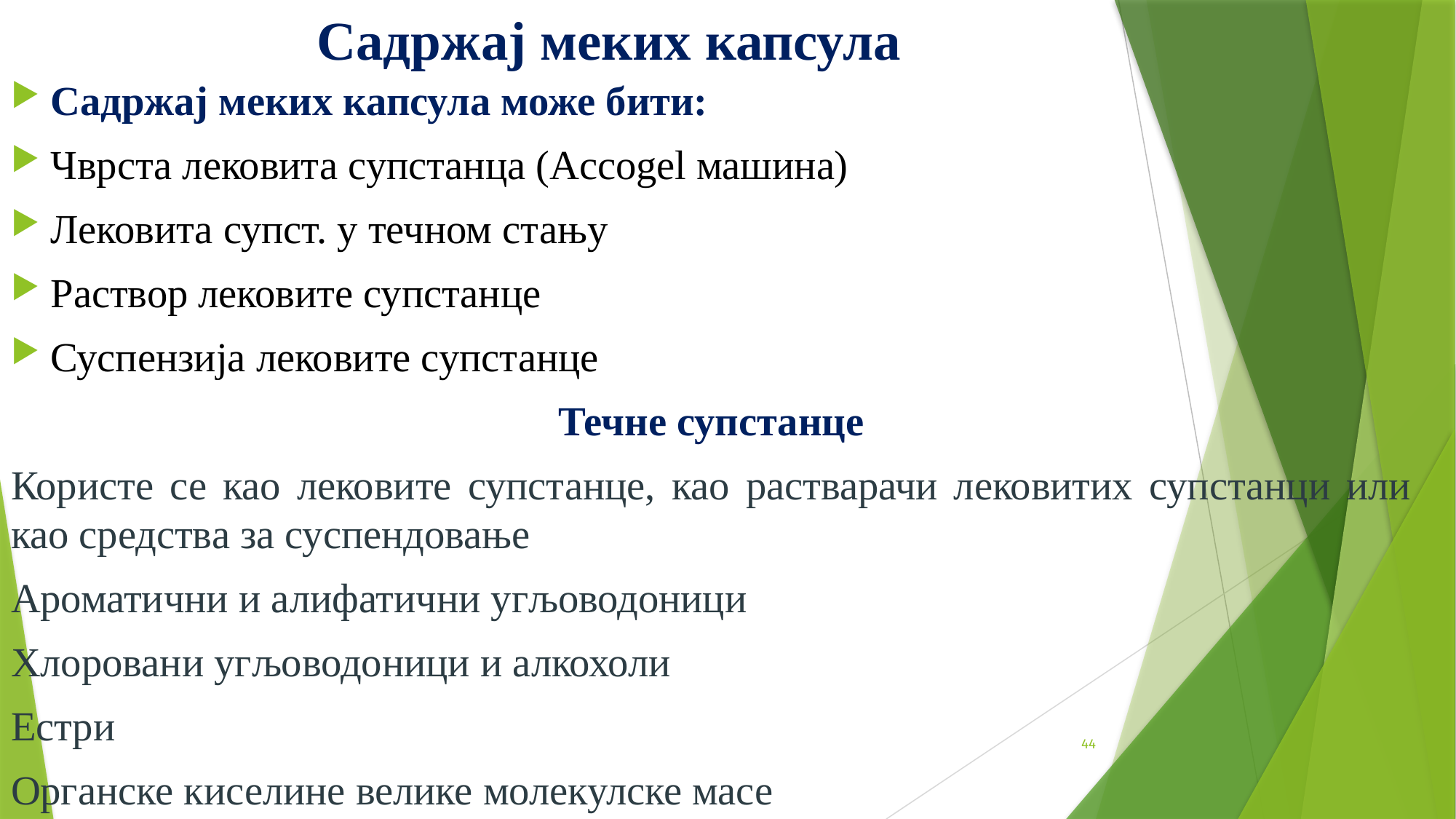

# Садржај меких капсула
Садржај меких капсула може бити:
Чврста лековита супстанца (Accogel машина)
Лековита супст. у течном стању
Раствор лековите супстанце
Суспензија лековите супстанце
Течне супстанце
Користе се као лековите супстанце, као растварачи лековитих супстанци или као средства за суспендовање
Ароматични и алифатични угљоводоници
Хлоровани угљоводоници и алкохоли
Естри
Органске киселине велике молекулске масе

44